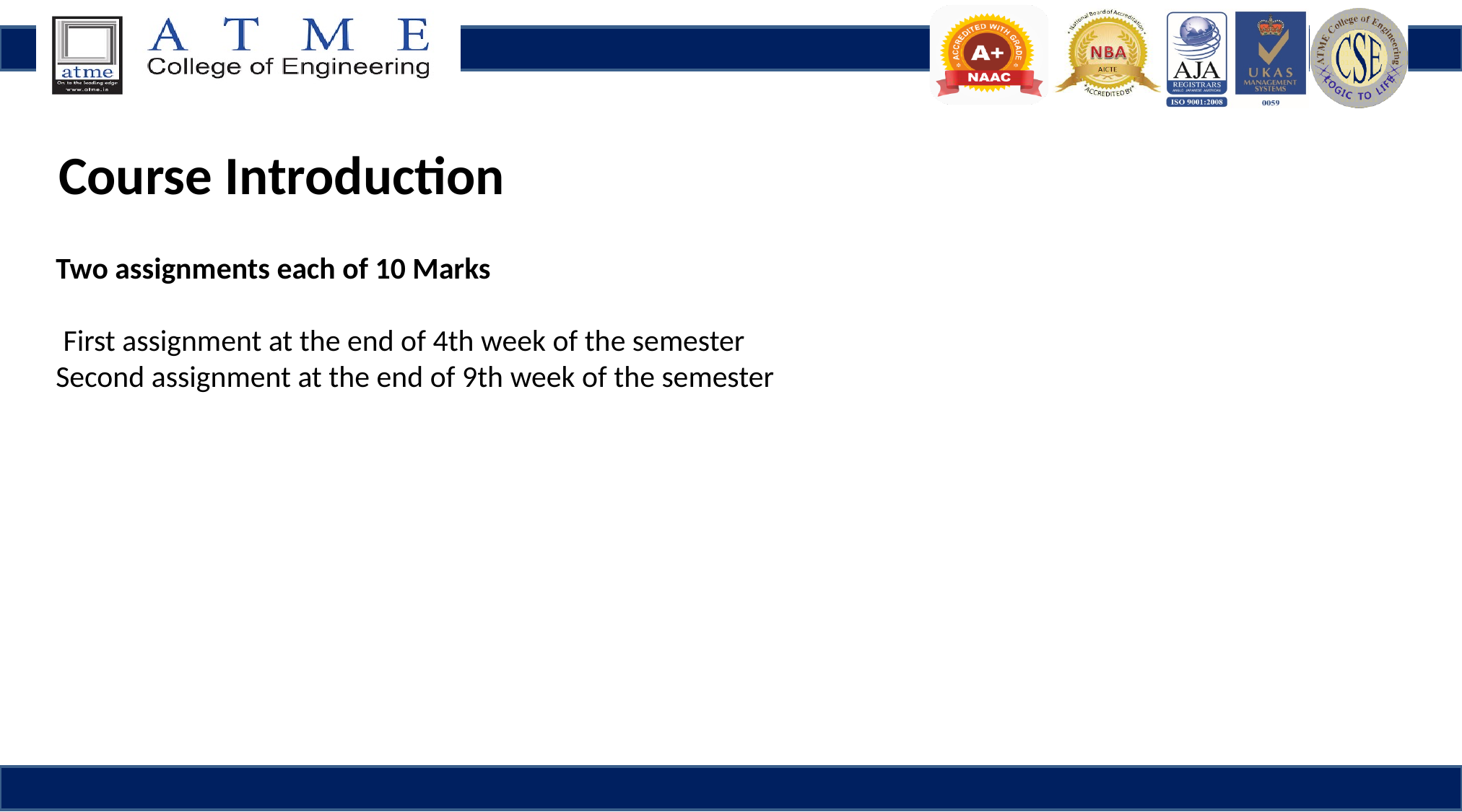

Course Introduction
Two assignments each of 10 Marks

 First assignment at the end of 4th week of the semester
Second assignment at the end of 9th week of the semester